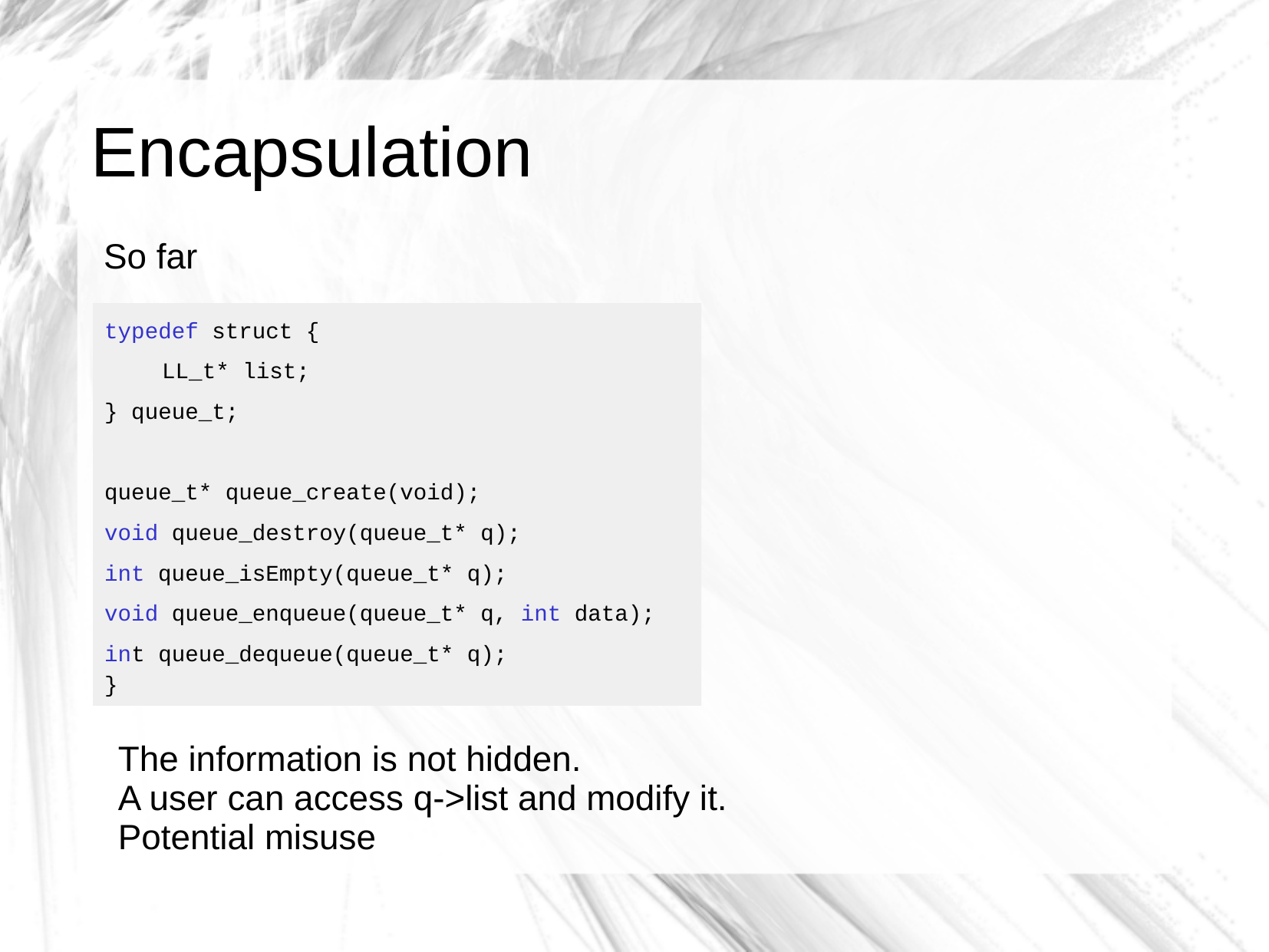

# Encapsulation
So far
typedef struct {
LL_t* list;
} queue_t;

queue_t* queue_create(void);
void queue_destroy(queue_t* q);
int queue_isEmpty(queue_t* q);
void queue_enqueue(queue_t* q, int data);
int queue_dequeue(queue_t* q);
}
The information is not hidden.
A user can access q->list and modify it.
Potential misuse